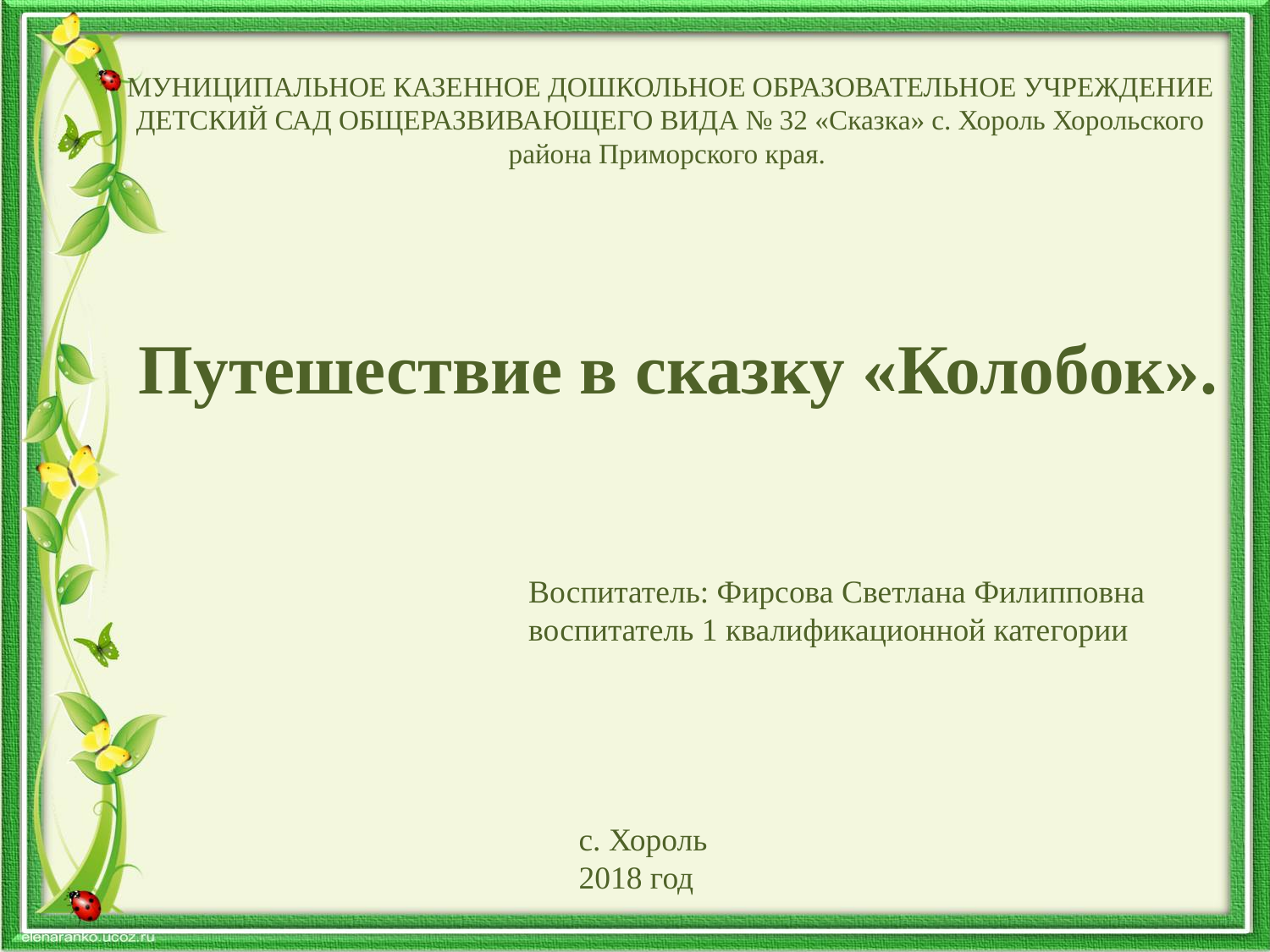

# МУНИЦИПАЛЬНОЕ КАЗЕННОЕ ДОШКОЛЬНОЕ ОБРАЗОВАТЕЛЬНОЕ УЧРЕЖДЕНИЕ ДЕТСКИЙ САД ОБЩЕРАЗВИВАЮЩЕГО ВИДА № 32 «Сказка» с. Хороль Хорольского района Приморского края.
Путешествие в сказку «Колобок».
Воспитатель: Фирсова Светлана Филипповна
воспитатель 1 квалификационной категории
с. Хороль
2018 год